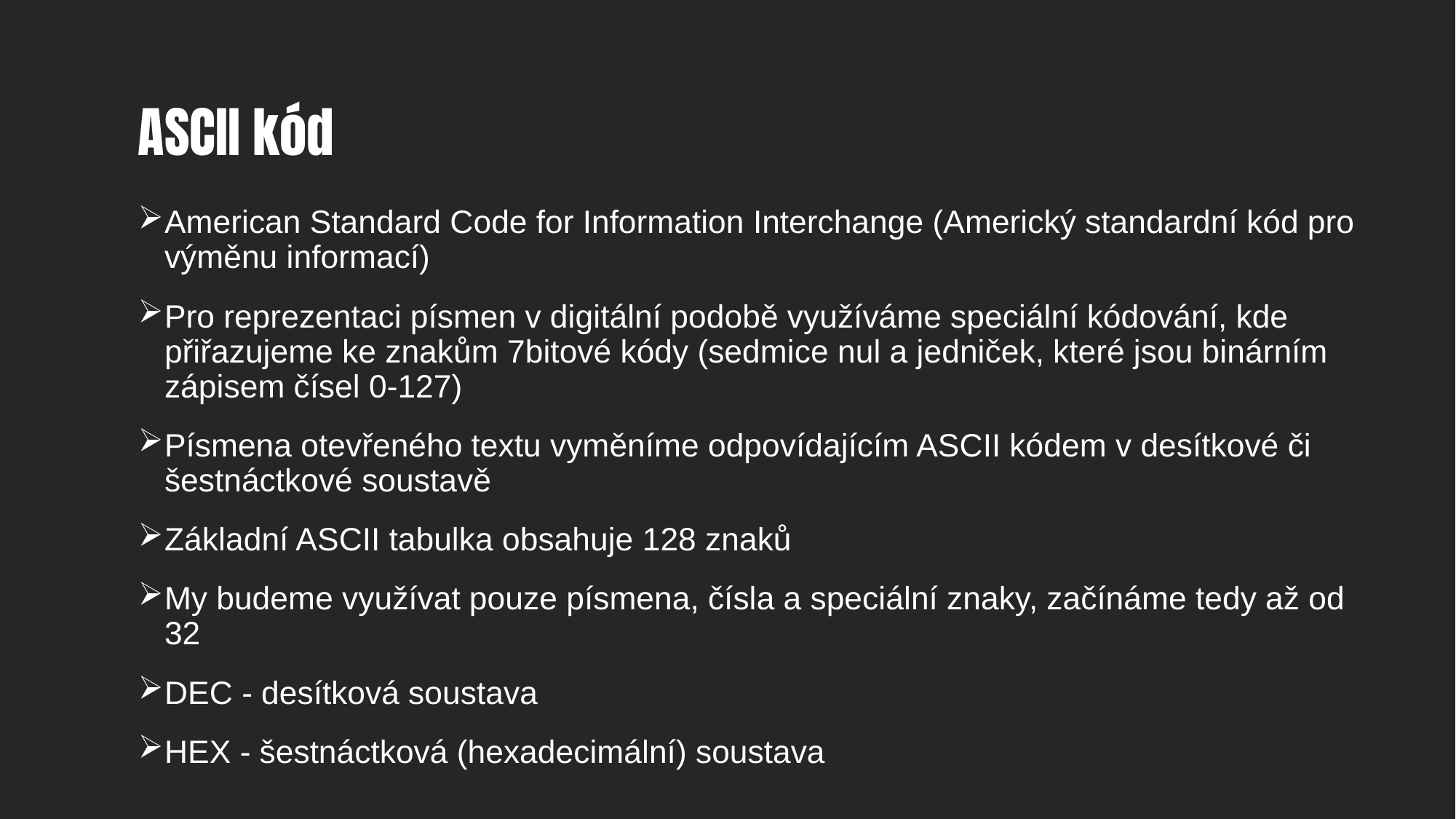

# ASCII kód
American Standard Code for Information Interchange (Americký standardní kód pro výměnu informací)
Pro reprezentaci písmen v digitální podobě využíváme speciální kódování, kde přiřazujeme ke znakům 7bitové kódy (sedmice nul a jedniček, které jsou binárním zápisem čísel 0-127)
Písmena otevřeného textu vyměníme odpovídajícím ASCII kódem v desítkové či šestnáctkové soustavě
Základní ASCII tabulka obsahuje 128 znaků
My budeme využívat pouze písmena, čísla a speciální znaky, začínáme tedy až od 32
DEC - desítková soustava
HEX - šestnáctková (hexadecimální) soustava